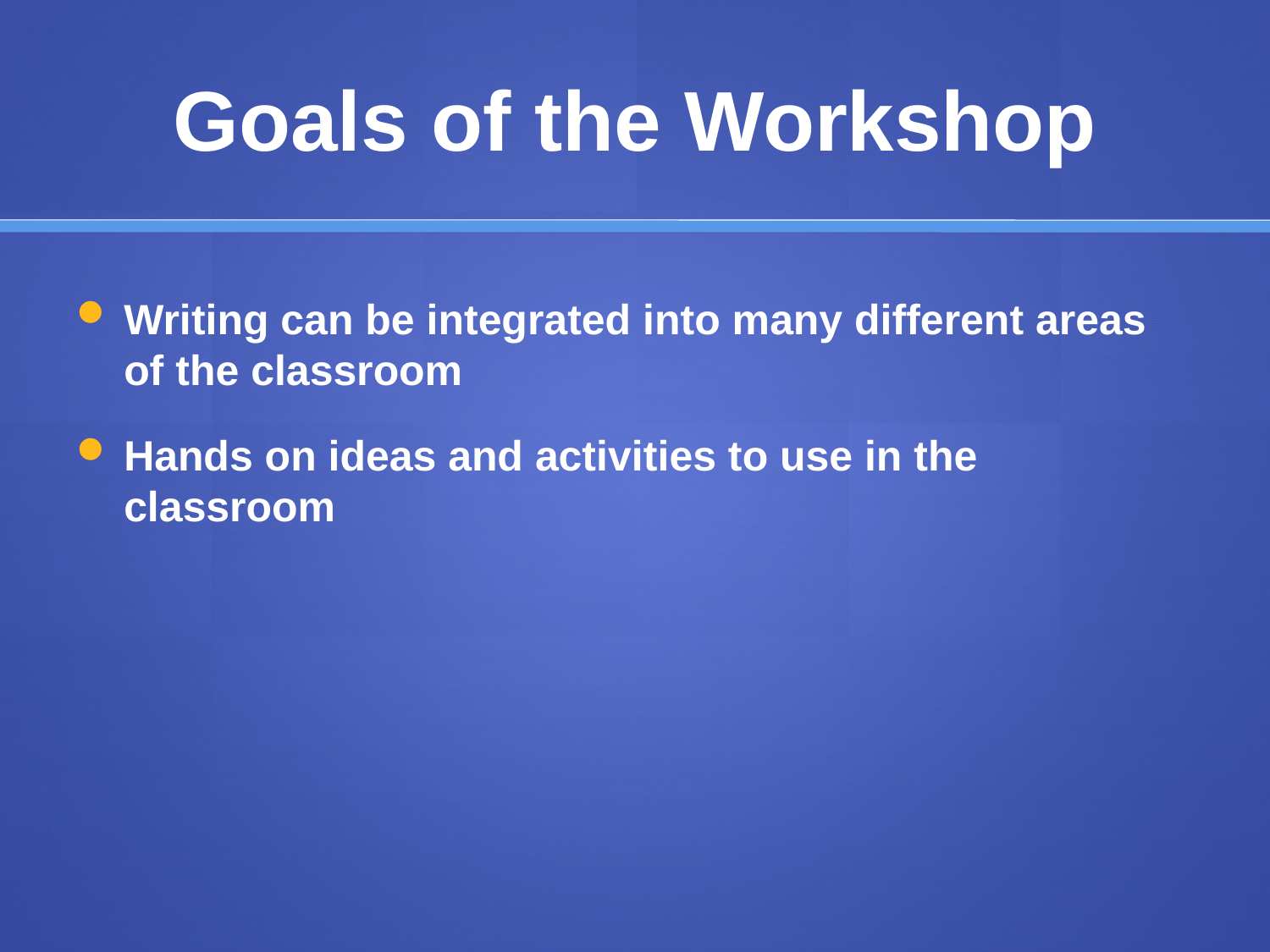

# Goals of the Workshop
Writing can be integrated into many different areas of the classroom
Hands on ideas and activities to use in the classroom